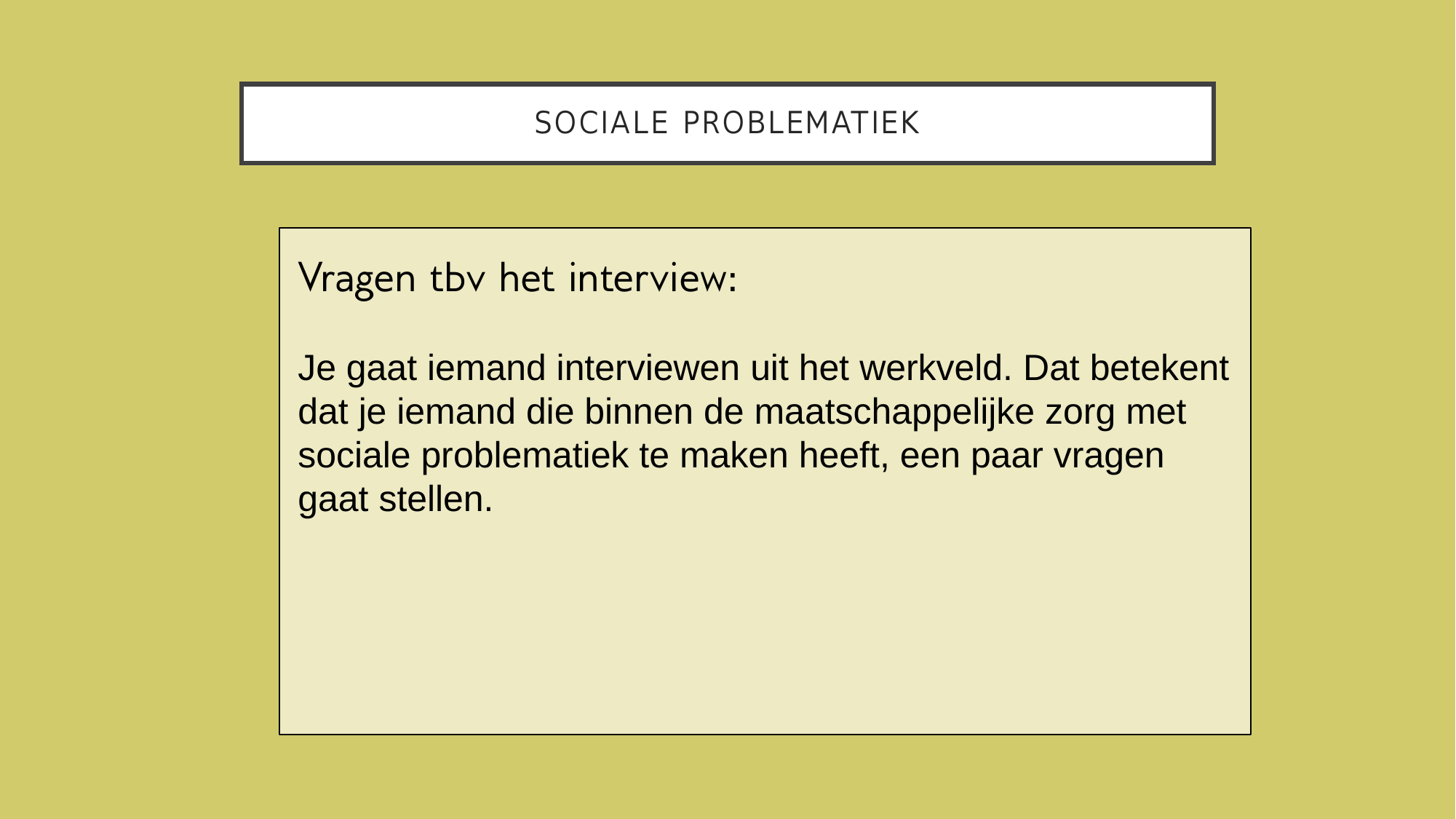

# Sociale problematiek

Vragen tbv het interview:

Je gaat iemand interviewen uit het werkveld. Dat betekent dat je iemand die binnen de maatschappelijke zorg met sociale problematiek te maken heeft, een paar vragen gaat stellen.